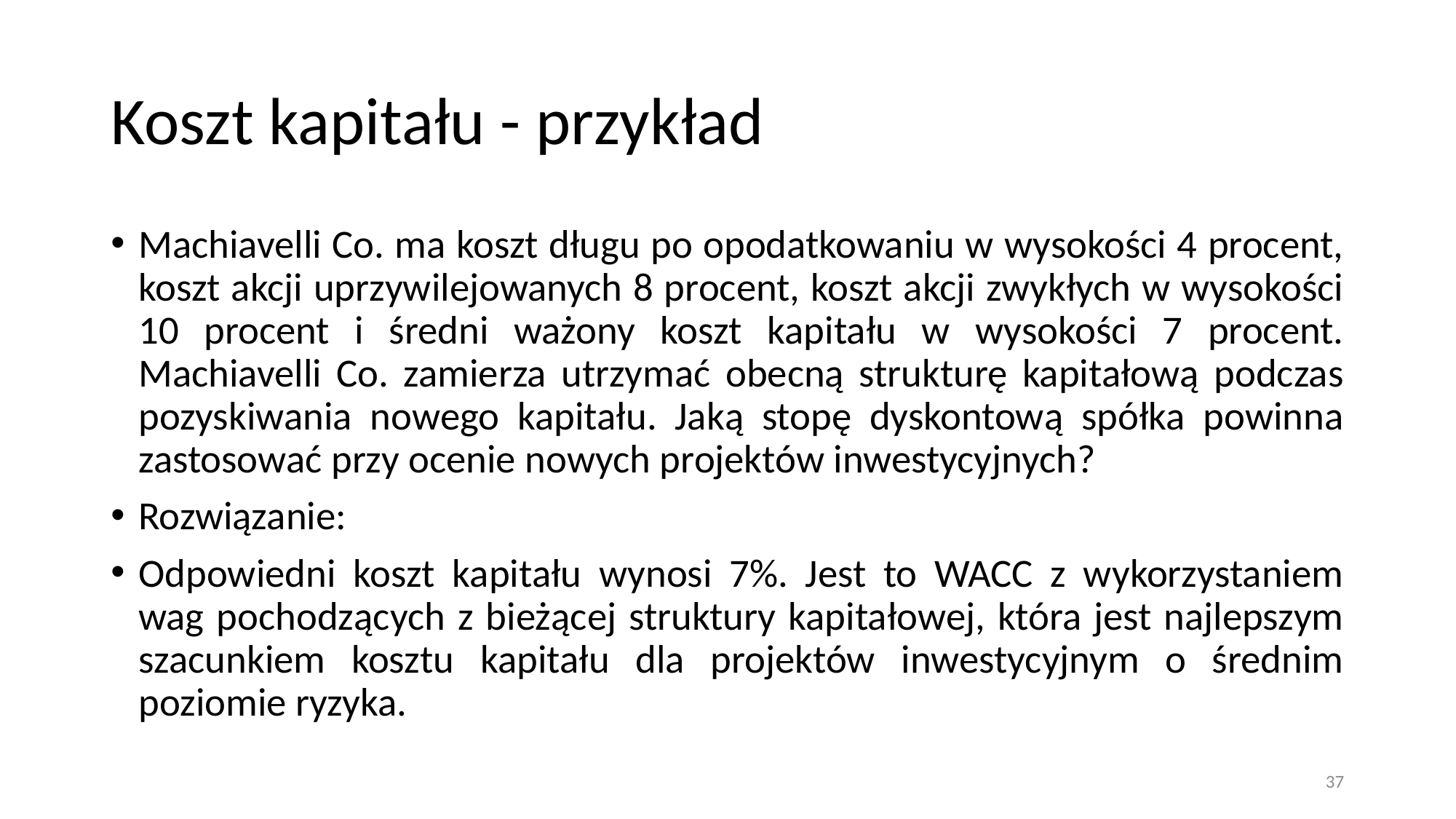

# Koszt kapitału - przykład
Machiavelli Co. ma koszt długu po opodatkowaniu w wysokości 4 procent, koszt akcji uprzywilejowanych 8 procent, koszt akcji zwykłych w wysokości 10 procent i średni ważony koszt kapitału w wysokości 7 procent. Machiavelli Co. zamierza utrzymać obecną strukturę kapitałową podczas pozyskiwania nowego kapitału. Jaką stopę dyskontową spółka powinna zastosować przy ocenie nowych projektów inwestycyjnych?
Rozwiązanie:
Odpowiedni koszt kapitału wynosi 7%. Jest to WACC z wykorzystaniem wag pochodzących z bieżącej struktury kapitałowej, która jest najlepszym szacunkiem kosztu kapitału dla projektów inwestycyjnym o średnim poziomie ryzyka.

37